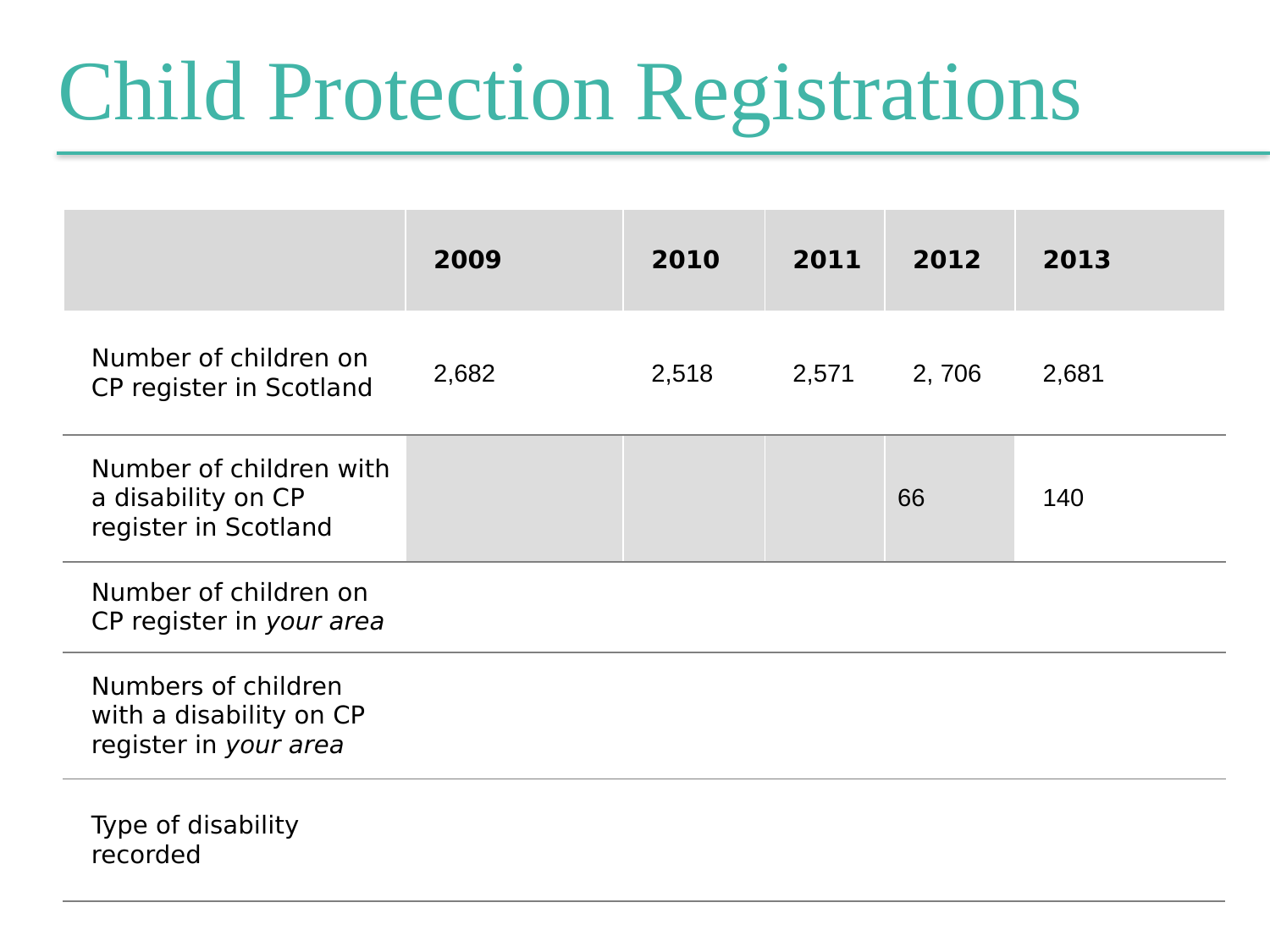

Child Protection Registrations
|  | 2009 | 2010 | 2011 | 2012 | 2013 |
| --- | --- | --- | --- | --- | --- |
| Number of children on CP register in Scotland | 2,682 | 2,518 | 2,571 | 2, 706 | 2,681 |
| Number of children with a disability on CP register in Scotland |  |  |  | 66 | 140 |
| Number of children on CP register in your area |  |  |  |  |  |
| Numbers of children with a disability on CP register in your area |  |  |  |  |  |
| Type of disability recorded |  |  |  |  |  |